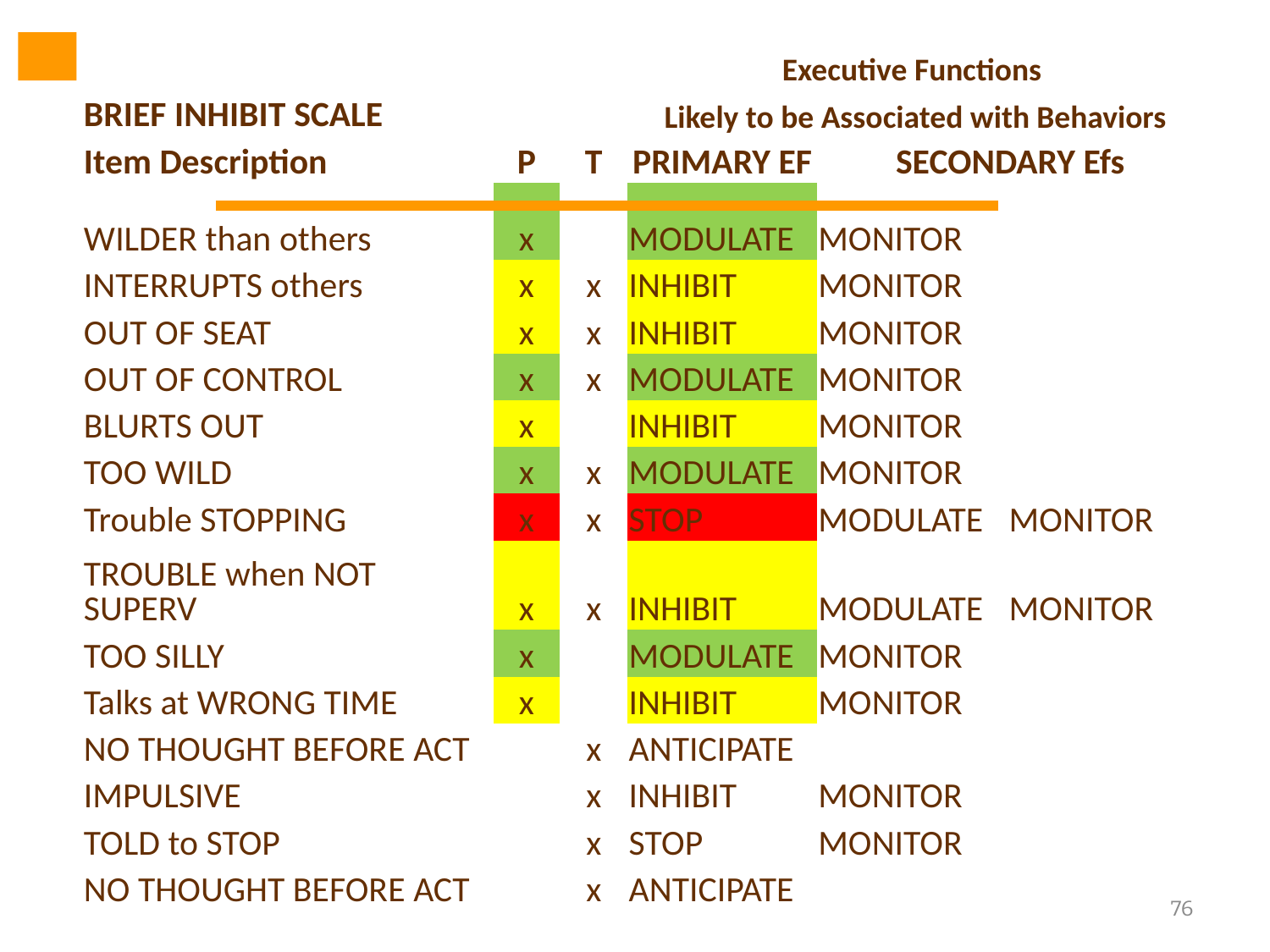

|  |  |  | Executive Functions |  |  |
| --- | --- | --- | --- | --- | --- |
| BRIEF INHIBIT SCALE |  |  | Likely to be Associated with Behaviors |  |  |
| Item Description | P | T | PRIMARY EF | SECONDARY Efs |  |
| WILDER than others | x |  | MODULATE | MONITOR |  |
| INTERRUPTS others | x | x | INHIBIT | MONITOR |  |
| OUT OF SEAT | x | x | INHIBIT | MONITOR |  |
| OUT OF CONTROL | x | x | MODULATE | MONITOR |  |
| BLURTS OUT | x |  | INHIBIT | MONITOR |  |
| TOO WILD | x | x | MODULATE | MONITOR |  |
| Trouble STOPPING | x | x | STOP | MODULATE | MONITOR |
| TROUBLE when NOT SUPERV | x | x | INHIBIT | MODULATE | MONITOR |
| TOO SILLY | x |  | MODULATE | MONITOR |  |
| Talks at WRONG TIME | x |  | INHIBIT | MONITOR |  |
| NO THOUGHT BEFORE ACT |  | x | ANTICIPATE |  |  |
| IMPULSIVE |  | x | INHIBIT | MONITOR |  |
| TOLD to STOP |  | x | STOP | MONITOR |  |
| NO THOUGHT BEFORE ACT |  | x | ANTICIPATE |  |  |
76